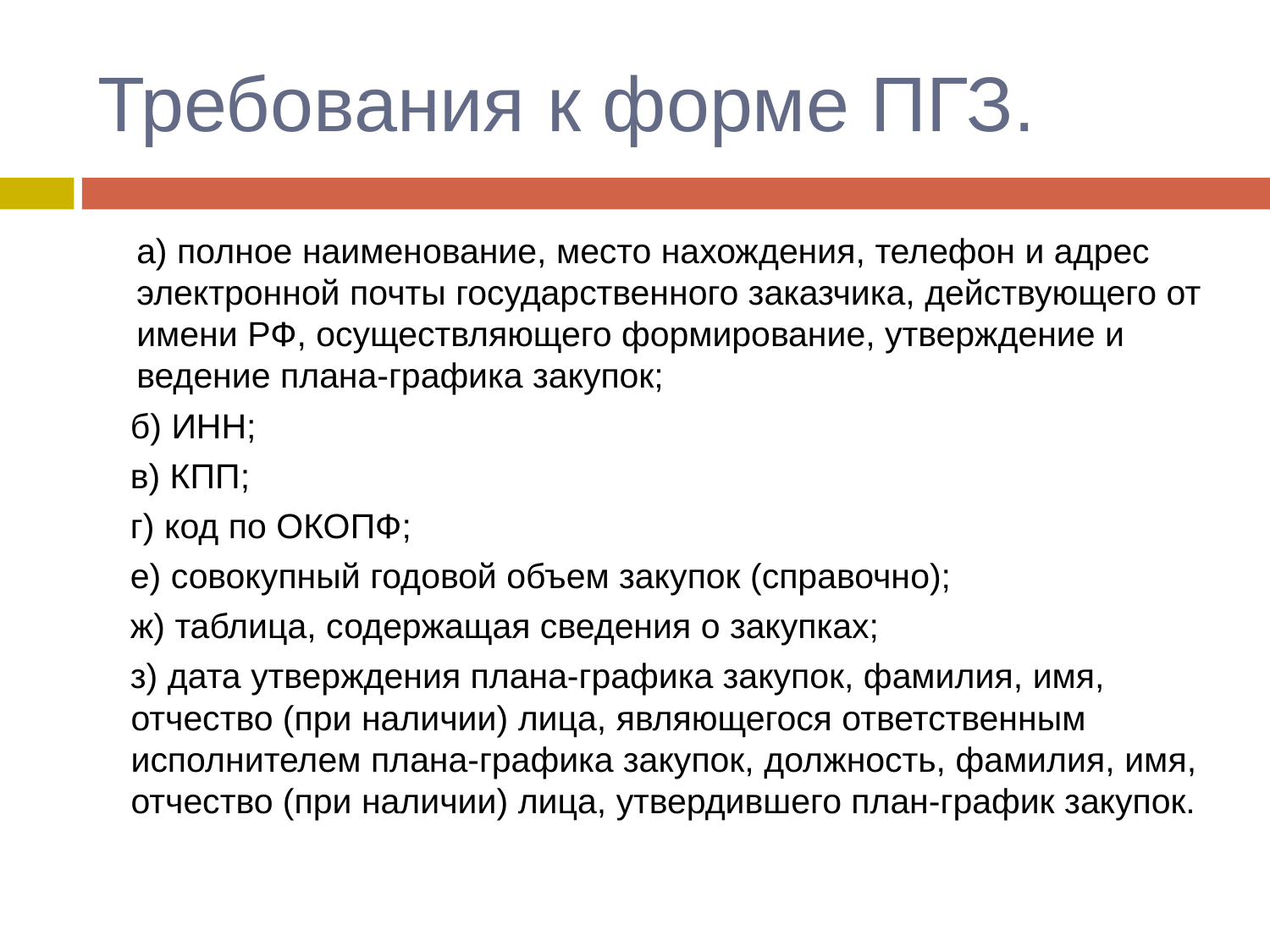

# Требования к форме ПГЗ.
	а) полное наименование, место нахождения, телефон и адрес электронной почты государственного заказчика, действующего от имени РФ, осуществляющего формирование, утверждение и ведение плана-графика закупок;
б) ИНН;
в) КПП;
г) код по ОКОПФ;
е) совокупный годовой объем закупок (справочно);
ж) таблица, содержащая сведения о закупках;
з) дата утверждения плана-графика закупок, фамилия, имя, отчество (при наличии) лица, являющегося ответственным исполнителем плана-графика закупок, должность, фамилия, имя, отчество (при наличии) лица, утвердившего план-график закупок.